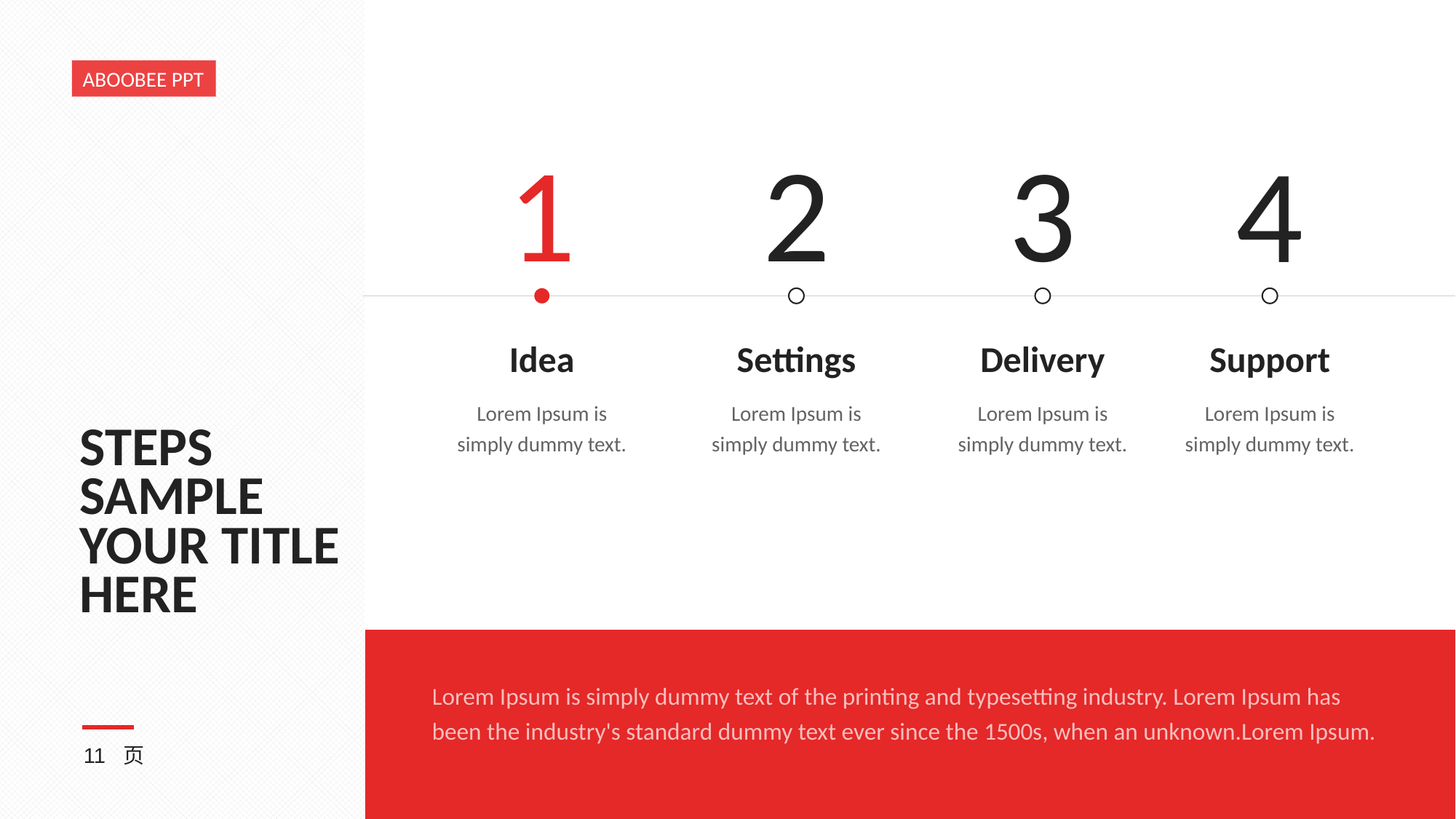

ABOOBEE PPT
1
2
3
4

Idea
Lorem Ipsum is simply dummy text.
Settings
Lorem Ipsum is simply dummy text.
Delivery
Lorem Ipsum is simply dummy text.
Support
Lorem Ipsum is simply dummy text.
# STEPS SAMPLE YOUR TITLE HERE

Lorem Ipsum is simply dummy text of the printing and typesetting industry. Lorem Ipsum has been the industry's standard dummy text ever since the 1500s, when an unknown.Lorem Ipsum.